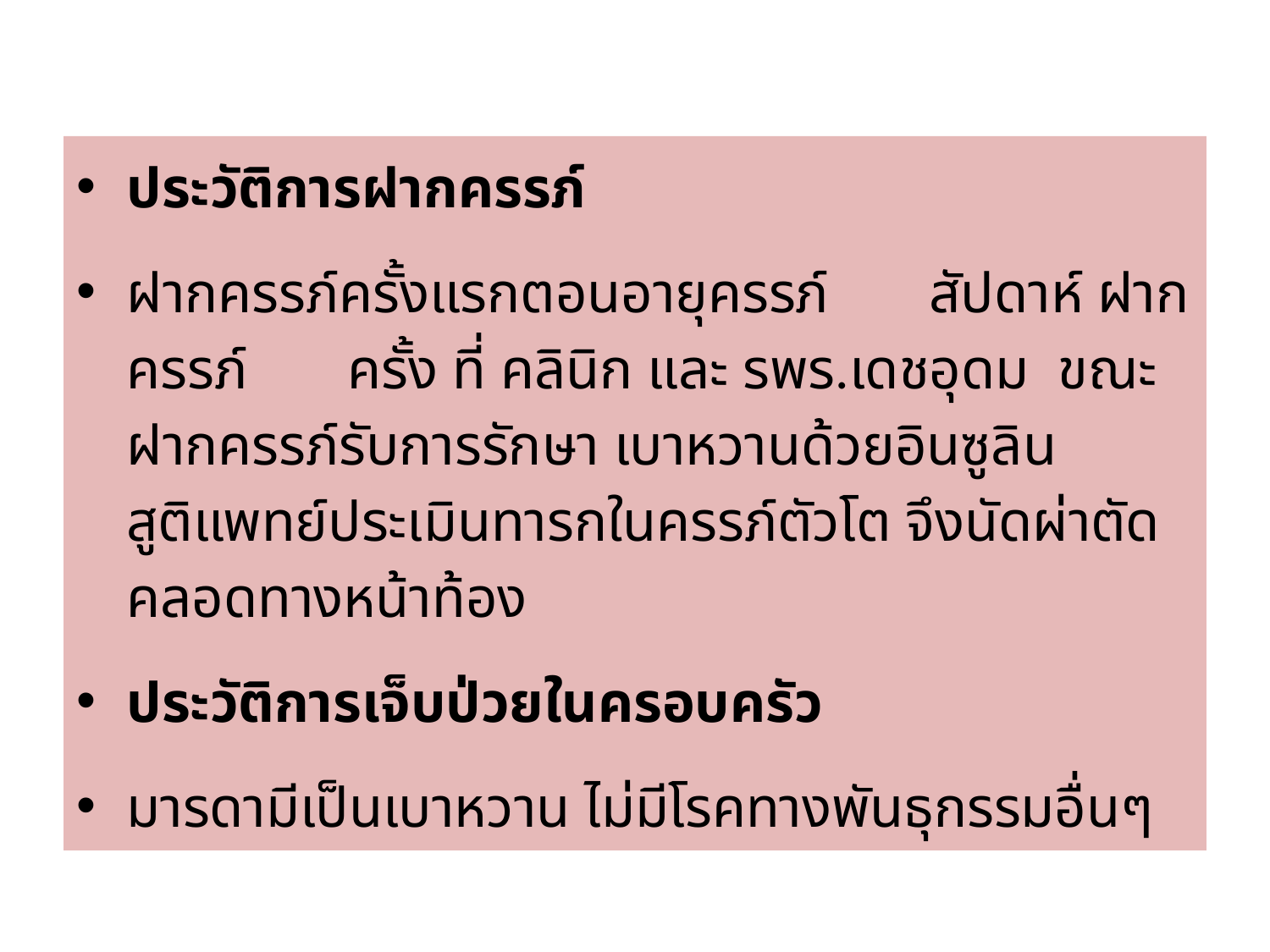

ประวัติการฝากครรภ์
ฝากครรภ์ครั้งแรกตอนอายุครรภ์       สัปดาห์ ฝากครรภ์       ครั้ง ที่ คลินิก และ รพร.เดชอุดม  ขณะฝากครรภ์รับการรักษา เบาหวานด้วยอินซูลิน สูติแพทย์ประเมินทารกในครรภ์ตัวโต จึงนัดผ่าตัดคลอดทางหน้าท้อง
ประวัติการเจ็บป่วยในครอบครัว
มารดามีเป็นเบาหวาน ไม่มีโรคทางพันธุกรรมอื่นๆ